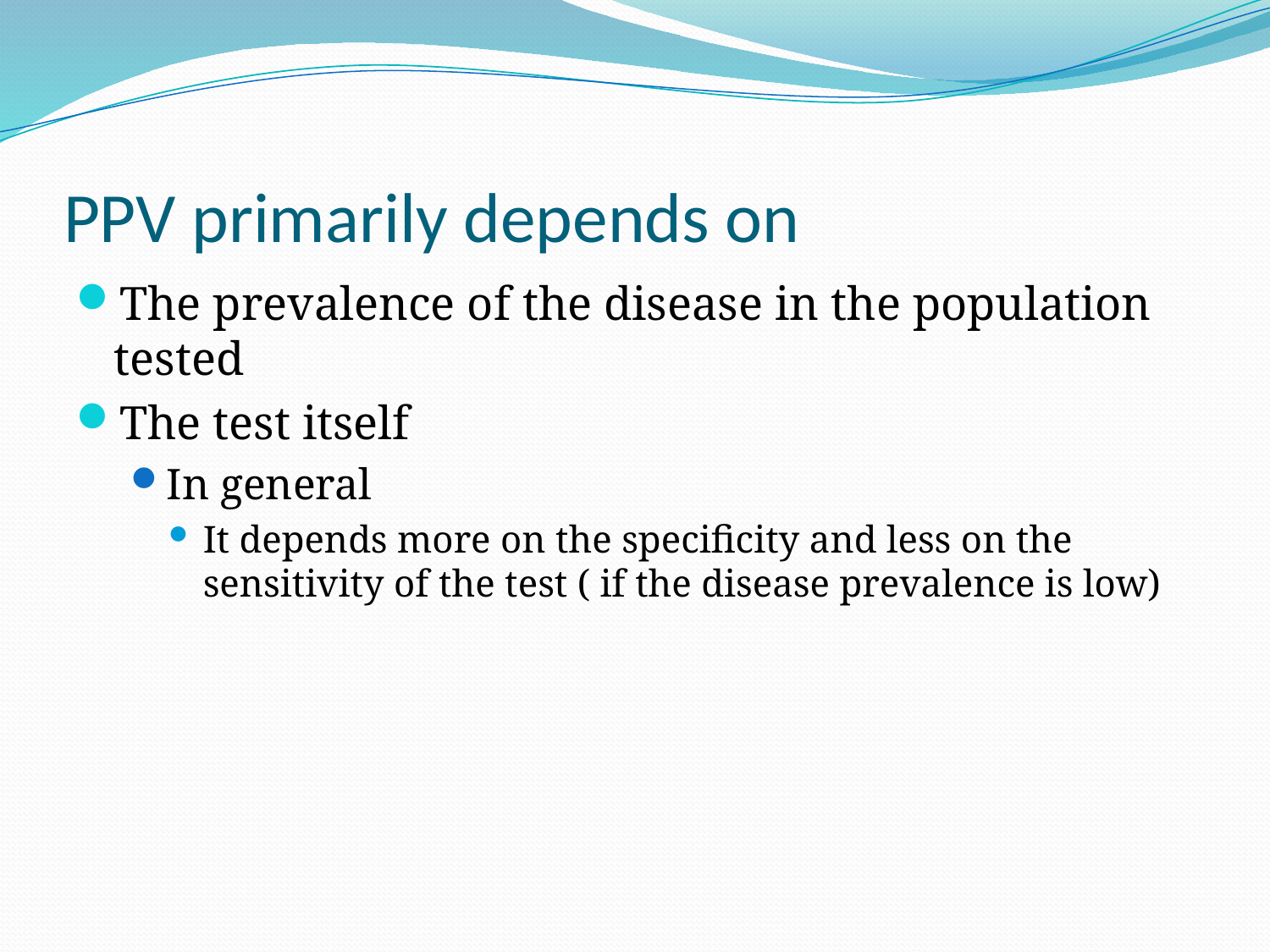

# PPV primarily depends on
The prevalence of the disease in the population tested
The test itself
In general
It depends more on the specificity and less on the sensitivity of the test ( if the disease prevalence is low)